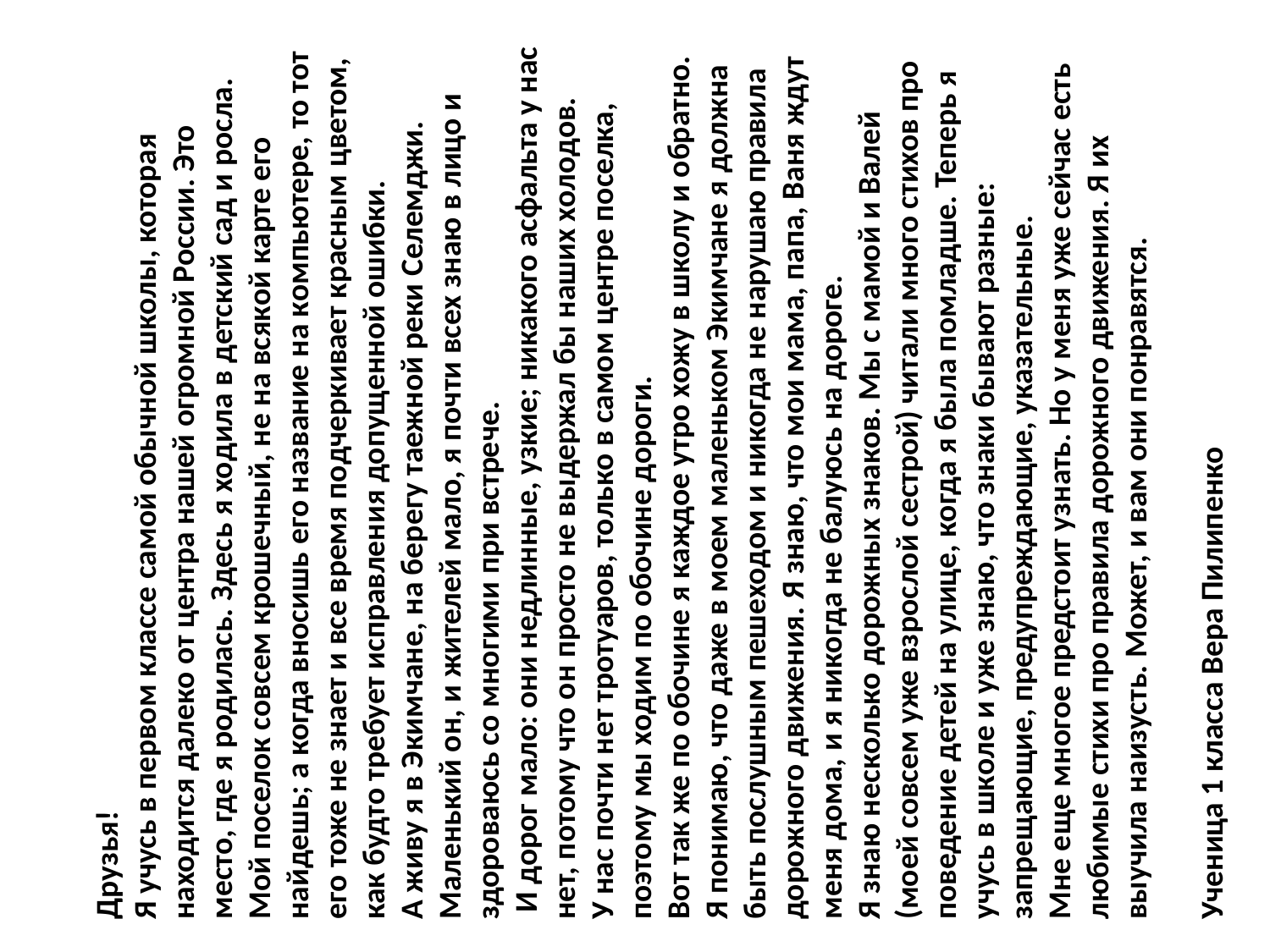

Друзья!
Я учусь в первом классе самой обычной школы, которая находится далеко от центра нашей огромной России. Это место, где я родилась. Здесь я ходила в детский сад и росла. Мой поселок совсем крошечный, не на всякой карте его найдешь; а когда вносишь его название на компьютере, то тот его тоже не знает и все время подчеркивает красным цветом, как будто требует исправления допущенной ошибки.
А живу я в Экимчане, на берегу таежной реки Селемджи. Маленький он, и жителей мало, я почти всех знаю в лицо и здороваюсь со многими при встрече.
 И дорог мало: они недлинные, узкие; никакого асфальта у нас нет, потому что он просто не выдержал бы наших холодов.
У нас почти нет тротуаров, только в самом центре поселка, поэтому мы ходим по обочине дороги.
Вот так же по обочине я каждое утро хожу в школу и обратно. Я понимаю, что даже в моем маленьком Экимчане я должна быть послушным пешеходом и никогда не нарушаю правила дорожного движения. Я знаю, что мои мама, папа, Ваня ждут меня дома, и я никогда не балуюсь на дороге.
Я знаю несколько дорожных знаков. Мы с мамой и Валей (моей совсем уже взрослой сестрой) читали много стихов про поведение детей на улице, когда я была помладше. Теперь я учусь в школе и уже знаю, что знаки бывают разные: запрещающие, предупреждающие, указательные.
Мне еще многое предстоит узнать. Но у меня уже сейчас есть любимые стихи про правила дорожного движения. Я их выучила наизусть. Может, и вам они понравятся.

Ученица 1 класса Вера Пилипенко